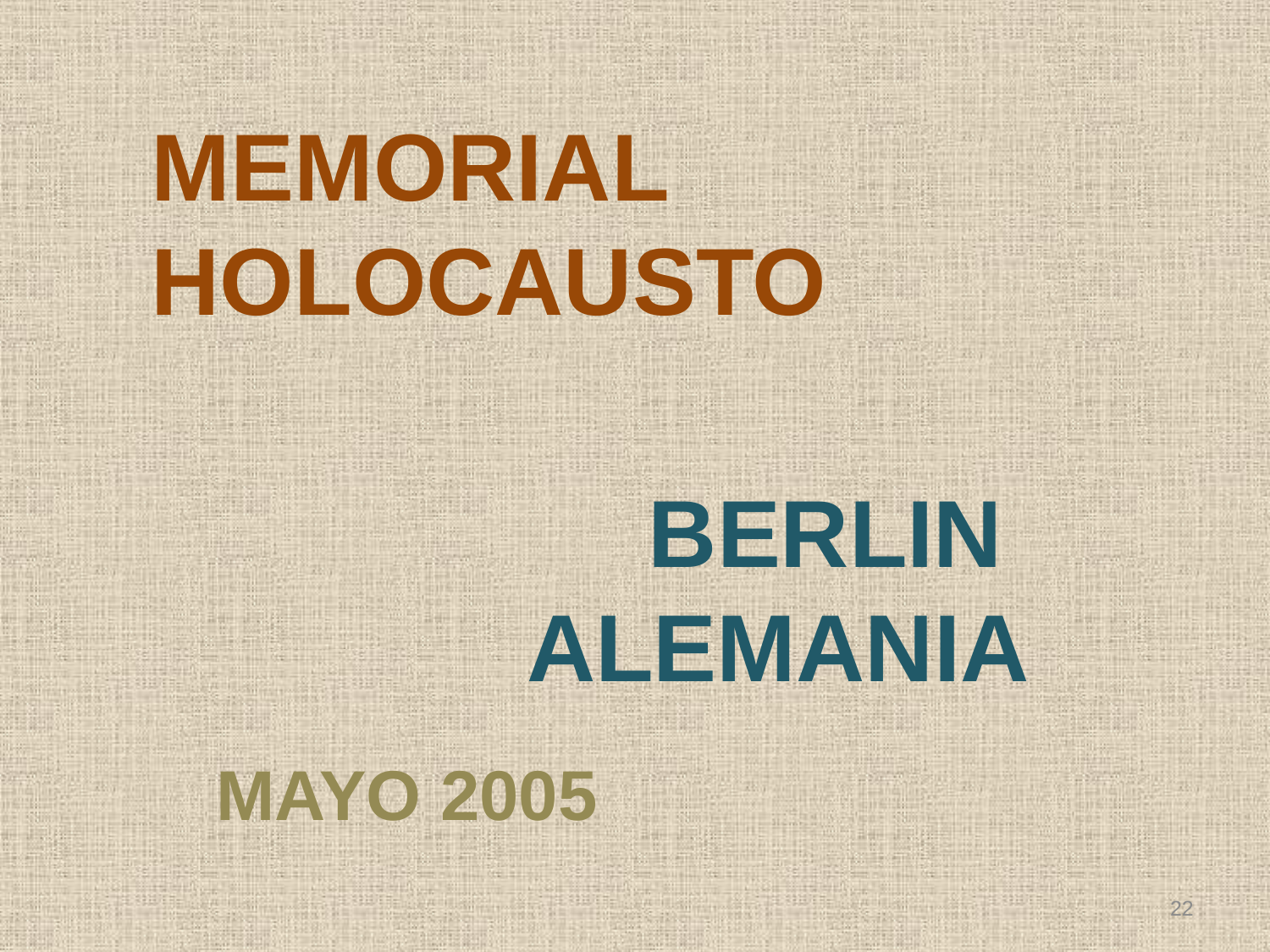

MEMORIAL   HOLOCAUSTO
BERLIN  ALEMANIA
MAYO 2005

22